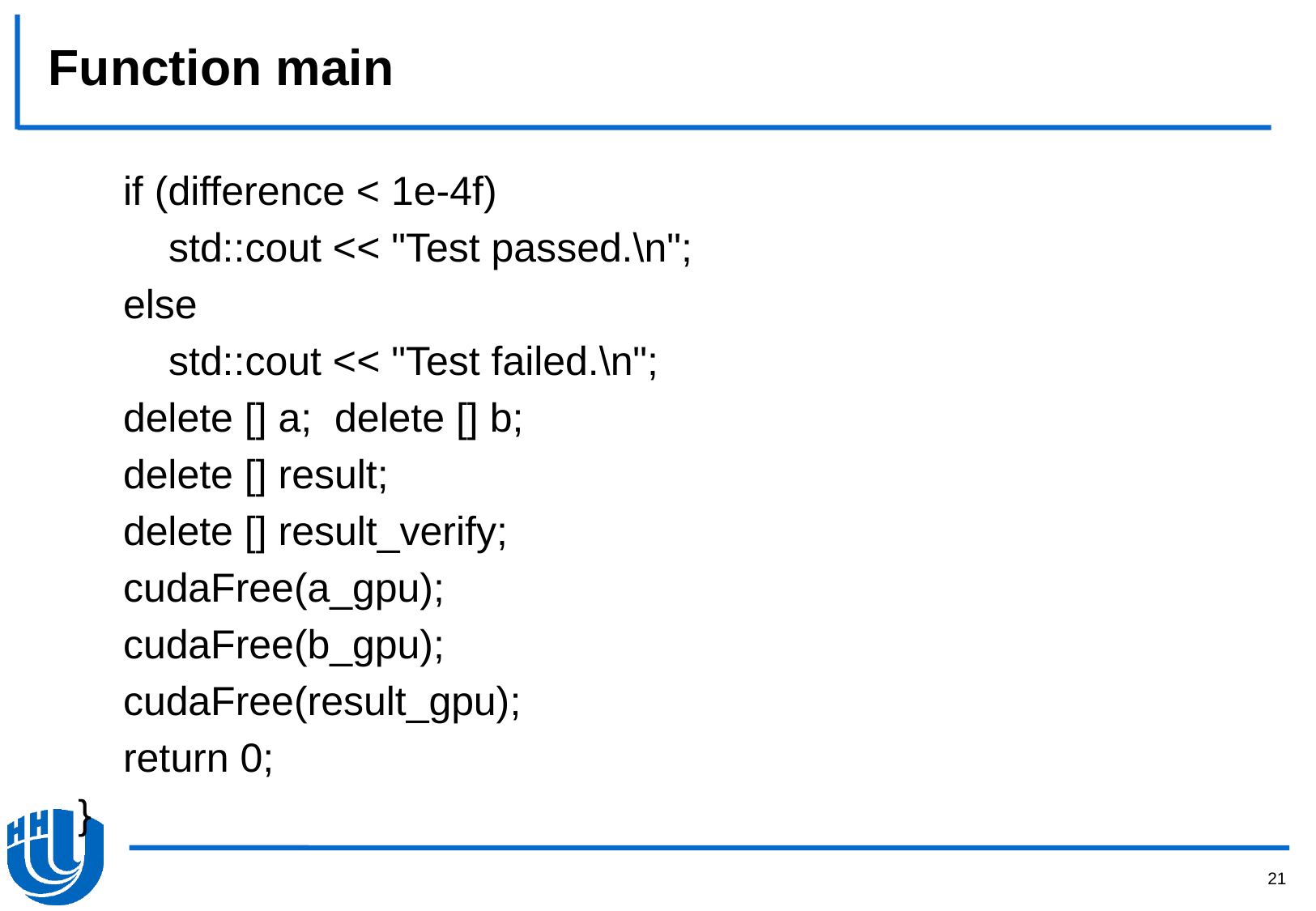

# Function main
    if (difference < 1e-4f)
        std::cout << "Test passed.\n";
    else
        std::cout << "Test failed.\n";
    delete [] a;  delete [] b;
    delete [] result;
    delete [] result_verify;
    cudaFree(a_gpu);
    cudaFree(b_gpu);
    cudaFree(result_gpu);
    return 0;
}
21